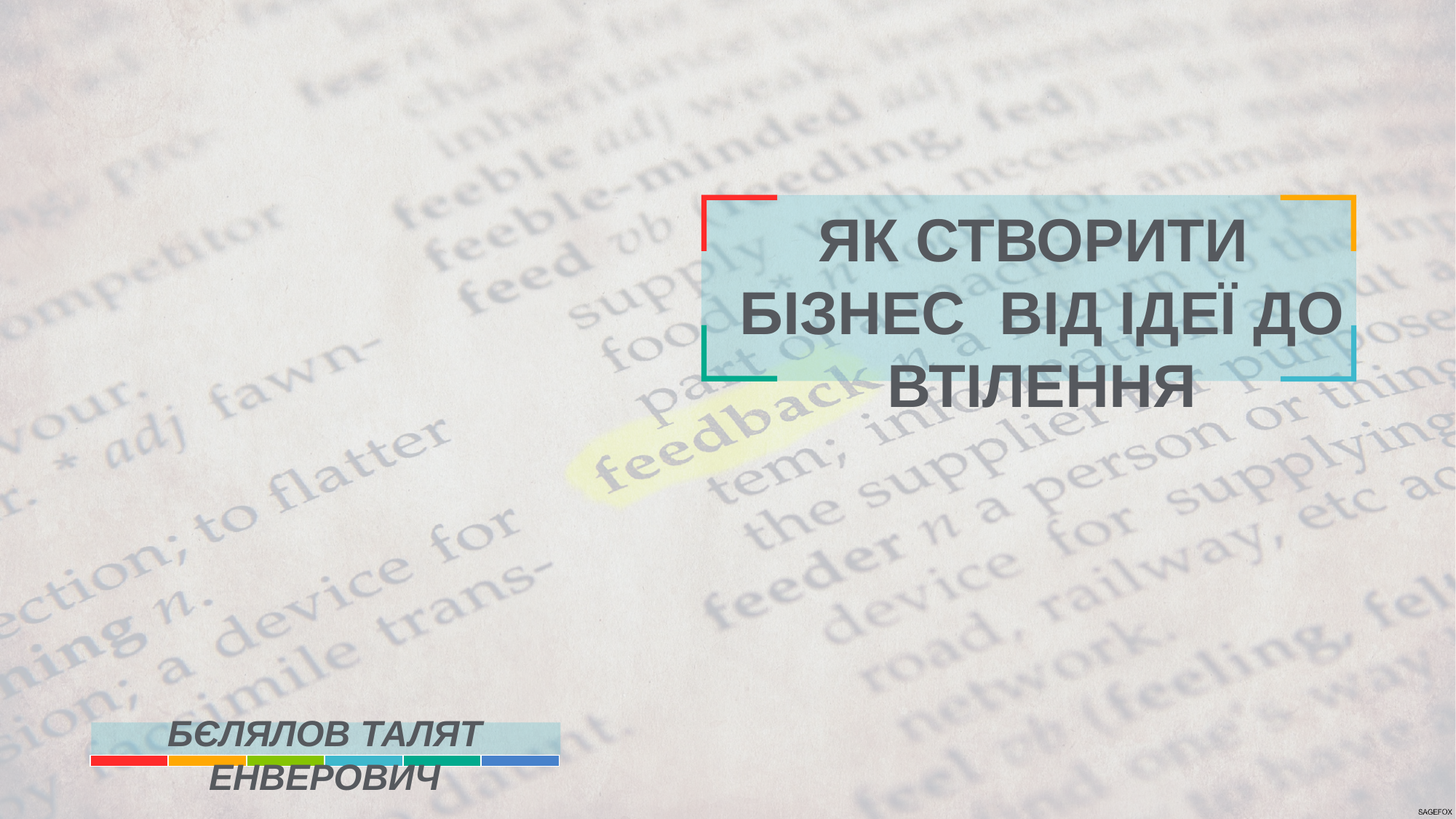

ЯК СТВОРИТИ  БІЗНЕС  ВІД ІДЕЇ ДО ВТІЛЕННЯ
БЄЛЯЛОВ ТАЛЯТ ЕНВЕРОВИЧ